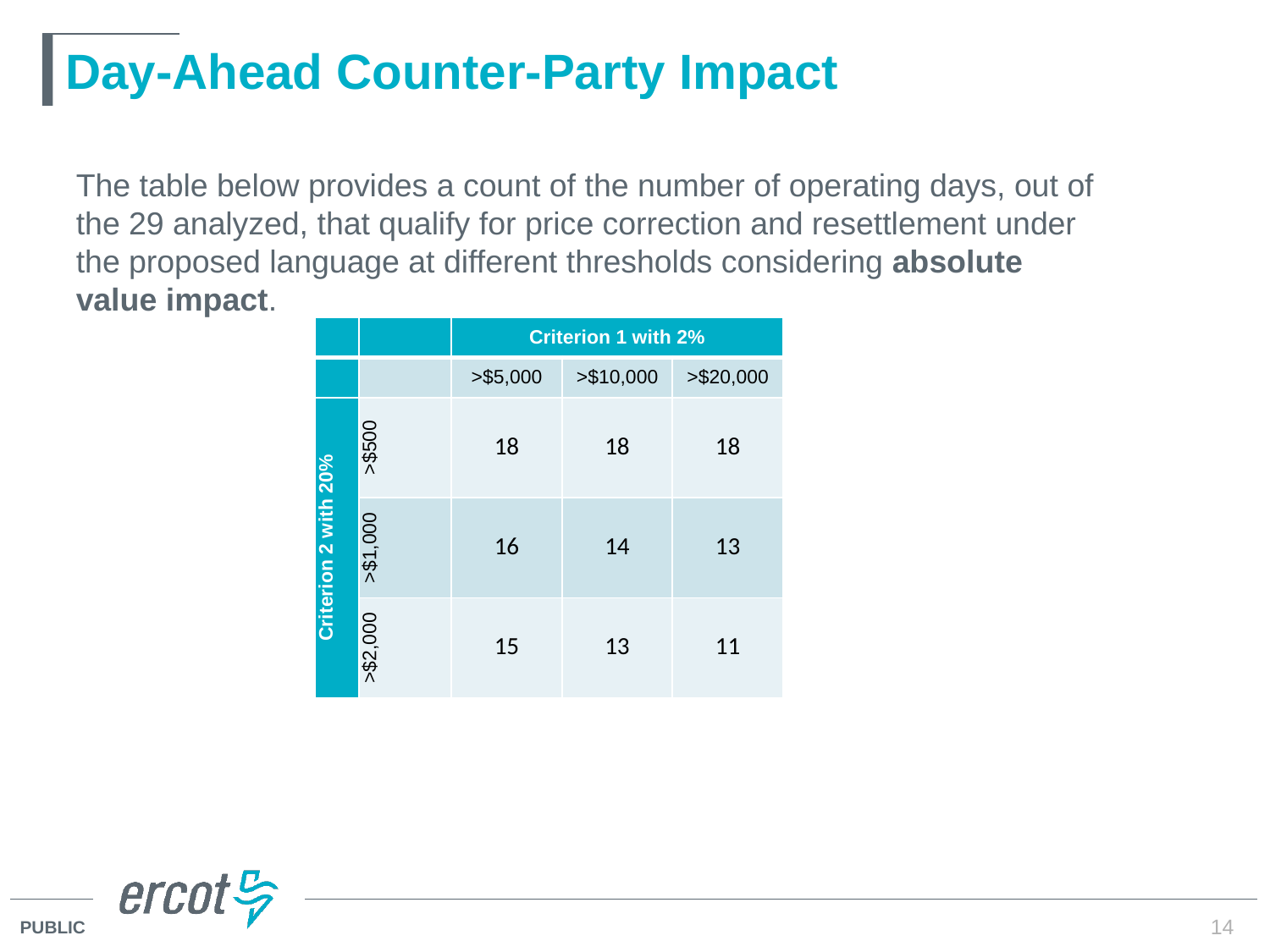

# Day-Ahead Counter-Party Impact
The table below provides a count of the number of operating days, out of the 29 analyzed, that qualify for price correction and resettlement under the proposed language at different thresholds considering absolute value impact.
|  |  | Criterion 1 with 2% |  |  |
| --- | --- | --- | --- | --- |
|  |  | >$5,000 | >$10,000 | >$20,000 |
| Criterion 2 with 20% | >$500 | 18 | 18 | 18 |
|  | >$1,000 | 16 | 14 | 13 |
|  | >$2,000 | 15 | 13 | 11 |
14